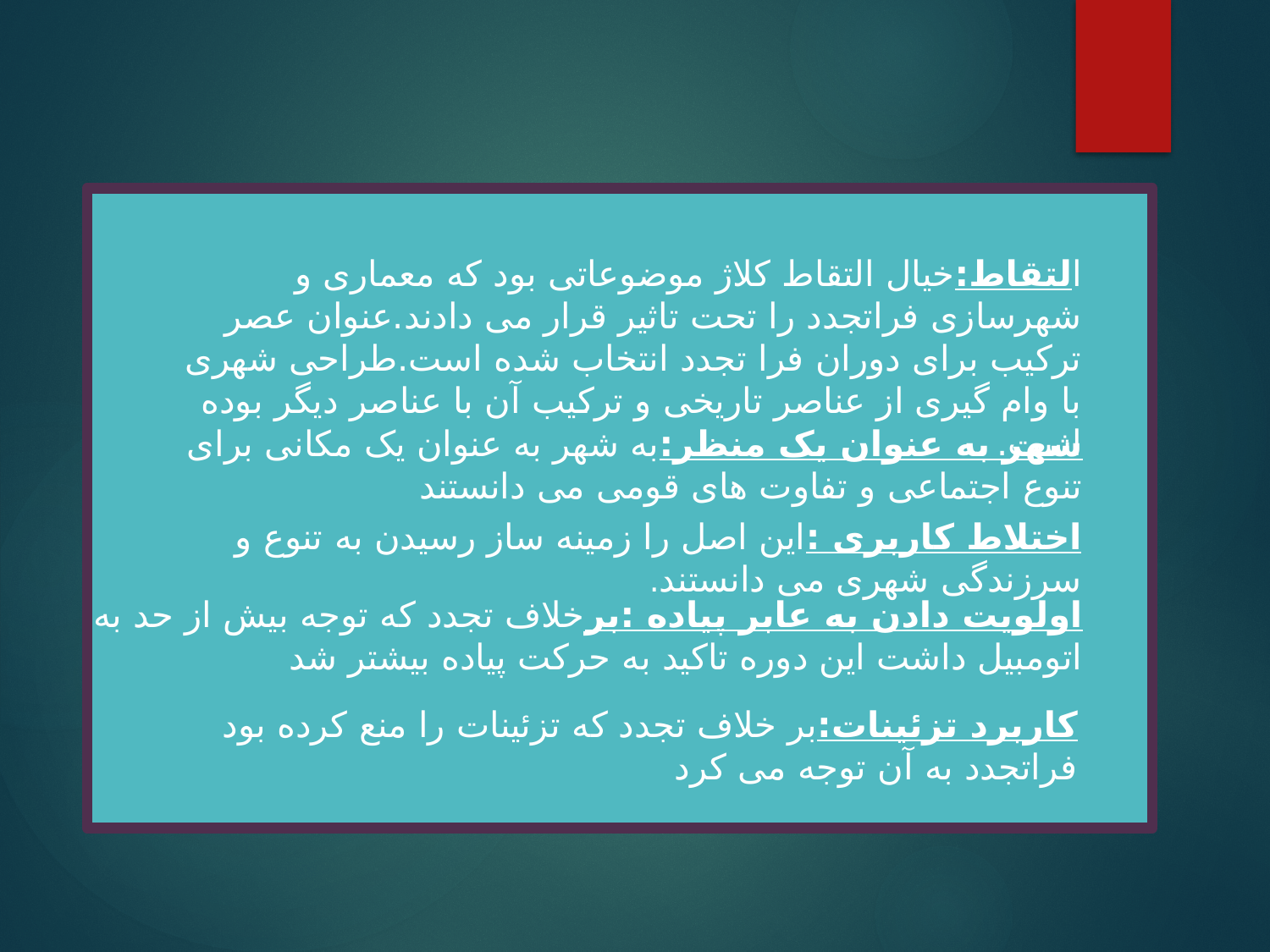

التقاط:خیال التقاط کلاژ موضوعاتی بود که معماری و شهرسازی فراتجدد را تحت تاثیر قرار می دادند.عنوان عصر ترکیب برای دوران فرا تجدد انتخاب شده است.طراحی شهری با وام گیری از عناصر تاریخی و ترکیب آن با عناصر دیگر بوده است.
شهر به عنوان یک منظر:به شهر به عنوان یک مکانی برای تنوع اجتماعی و تفاوت های قومی می دانستند
اختلاط کاربری :این اصل را زمینه ساز رسیدن به تنوع و سرزندگی شهری می دانستند.
اولویت دادن به عابر پیاده :برخلاف تجدد که توجه بیش از حد به اتومبیل داشت این دوره تاکید به حرکت پیاده بیشتر شد
کاربرد تزئینات:بر خلاف تجدد که تزئینات را منع کرده بود فراتجدد به آن توجه می کرد